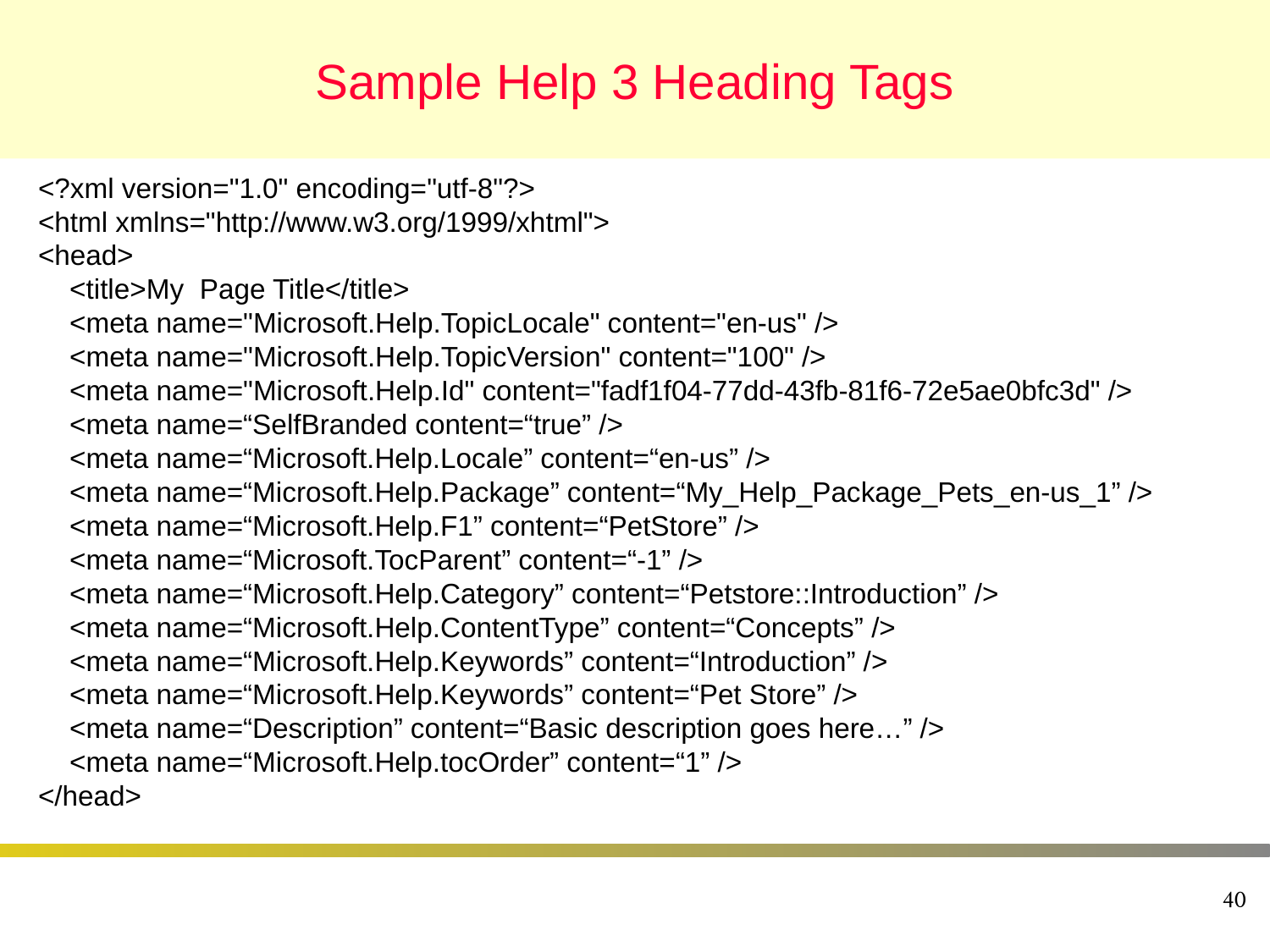

# Sample Help 3 Heading Tags
<?xml version="1.0" encoding="utf-8"?>
<html xmlns="http://www.w3.org/1999/xhtml">
<head>
    <title>My  Page Title</title>
    <meta name="Microsoft.Help.TopicLocale" content="en-us" />
    <meta name="Microsoft.Help.TopicVersion" content="100" />
    <meta name="Microsoft.Help.Id" content="fadf1f04-77dd-43fb-81f6-72e5ae0bfc3d" />
    <meta name=“SelfBranded content=“true” />
    <meta name=“Microsoft.Help.Locale” content=“en-us” />
    <meta name=“Microsoft.Help.Package” content=“My_Help_Package_Pets_en-us_1” />
    <meta name=“Microsoft.Help.F1” content=“PetStore” />
    <meta name=“Microsoft.TocParent” content=“-1” />
    <meta name=“Microsoft.Help.Category” content=“Petstore::Introduction” />
    <meta name=“Microsoft.Help.ContentType” content=“Concepts” />
    <meta name=“Microsoft.Help.Keywords” content=“Introduction” />
    <meta name=“Microsoft.Help.Keywords” content=“Pet Store” />
    <meta name=“Description” content=“Basic description goes here…” />
    <meta name=“Microsoft.Help.tocOrder” content=“1” />
</head>
40